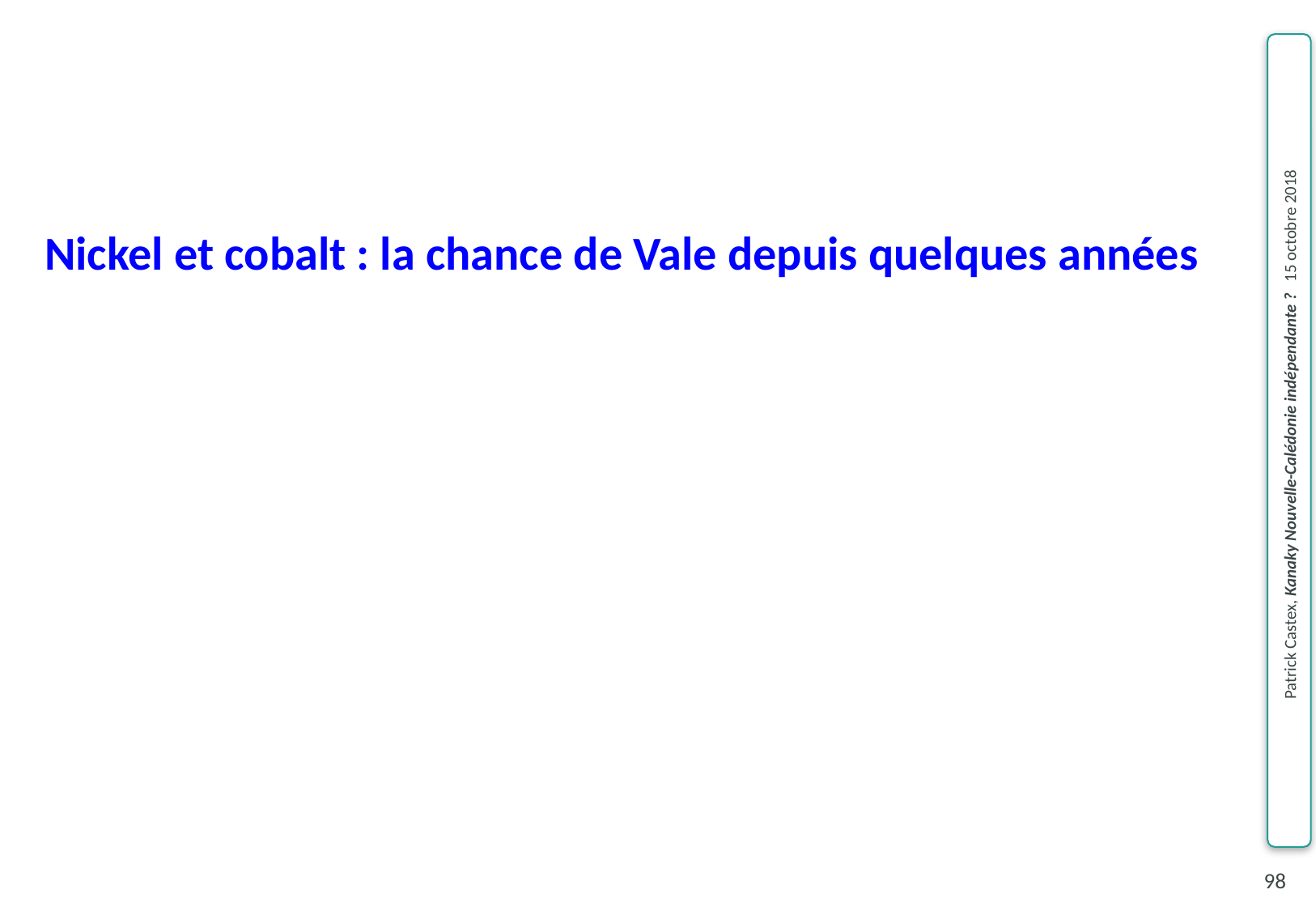

Nickel et cobalt : la chance de Vale depuis quelques années